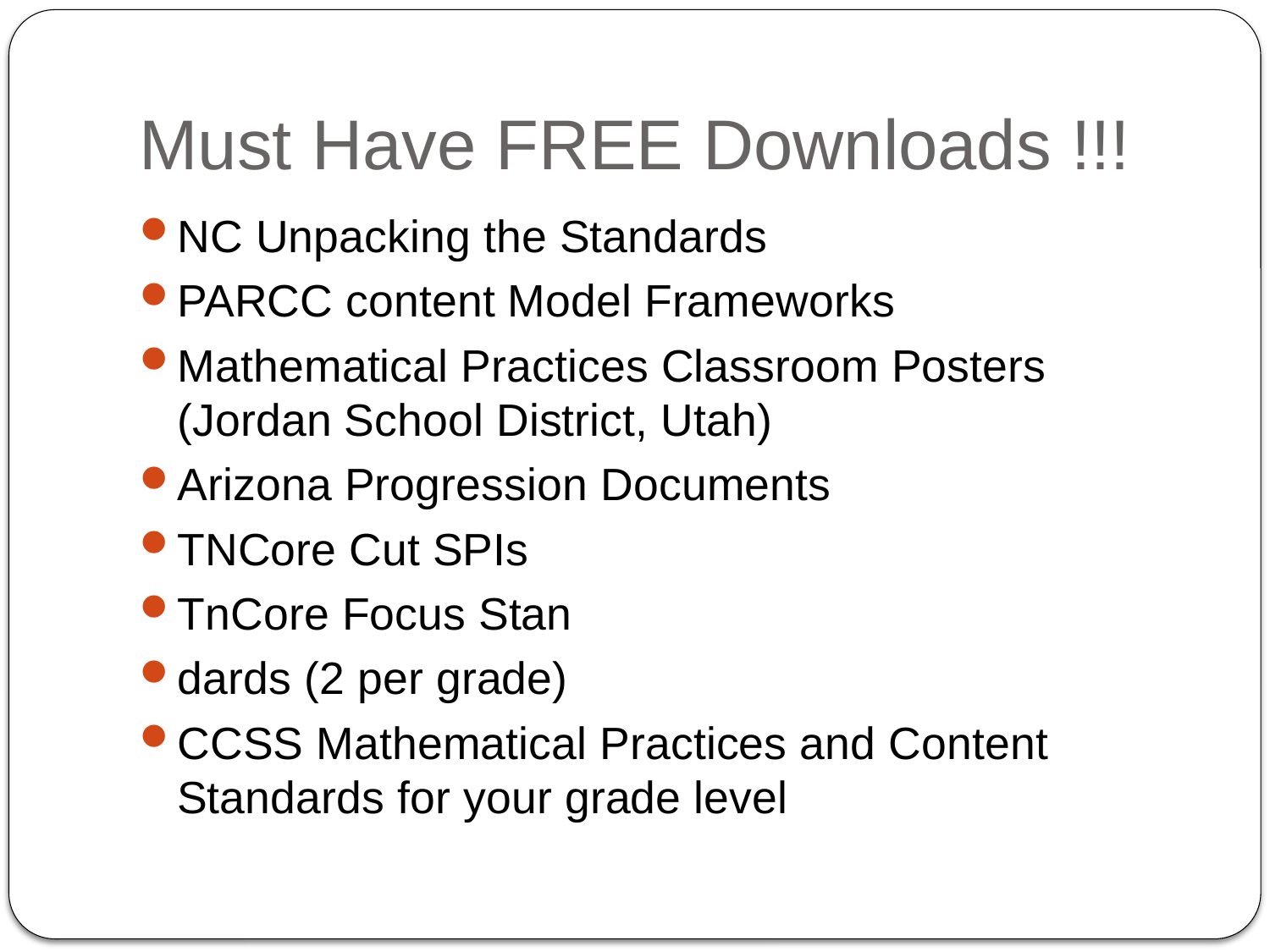

# Must Have FREE Downloads !!!
NC Unpacking the Standards
PARCC content Model Frameworks
Mathematical Practices Classroom Posters (Jordan School District, Utah)
Arizona Progression Documents
TNCore Cut SPIs
TnCore Focus Stan
dards (2 per grade)
CCSS Mathematical Practices and Content Standards for your grade level